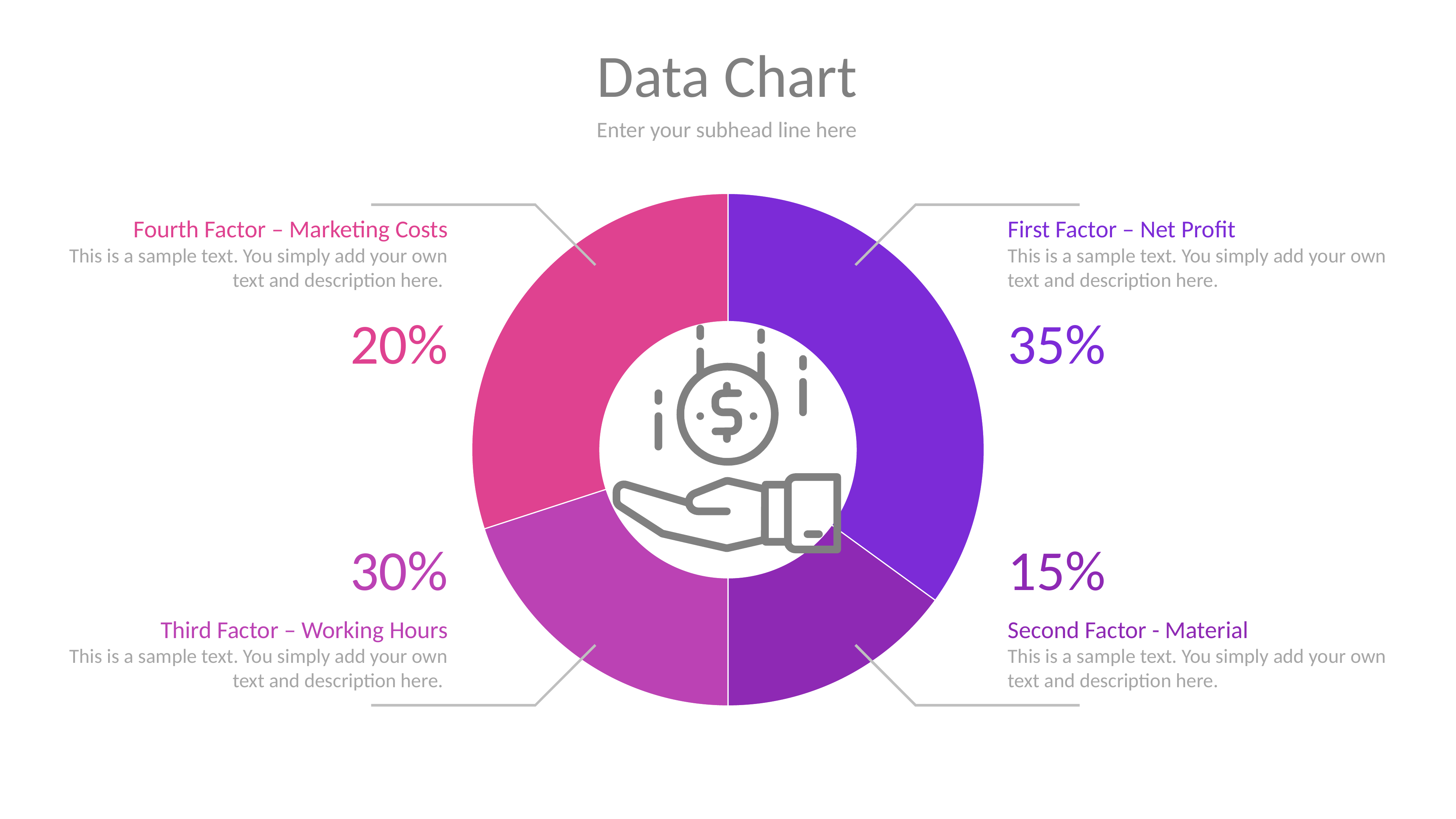

# Data Chart
Enter your subhead line here

### Chart

| Category | Sales |
|---|---|
| 1st Qtr | 0.35 |
| 2nd Qtr | 0.15 |
| 3rd Qtr | 0.2 |
| 4th Qtr | 0.3 |

Fourth Factor – Marketing Costs
This is a sample text. You simply add your own text and description here.
First Factor – Net Profit
This is a sample text. You simply add your own text and description here.
20%
35%

30%
15%
Third Factor – Working Hours
This is a sample text. You simply add your own text and description here.
Second Factor - Material
This is a sample text. You simply add your own text and description here.